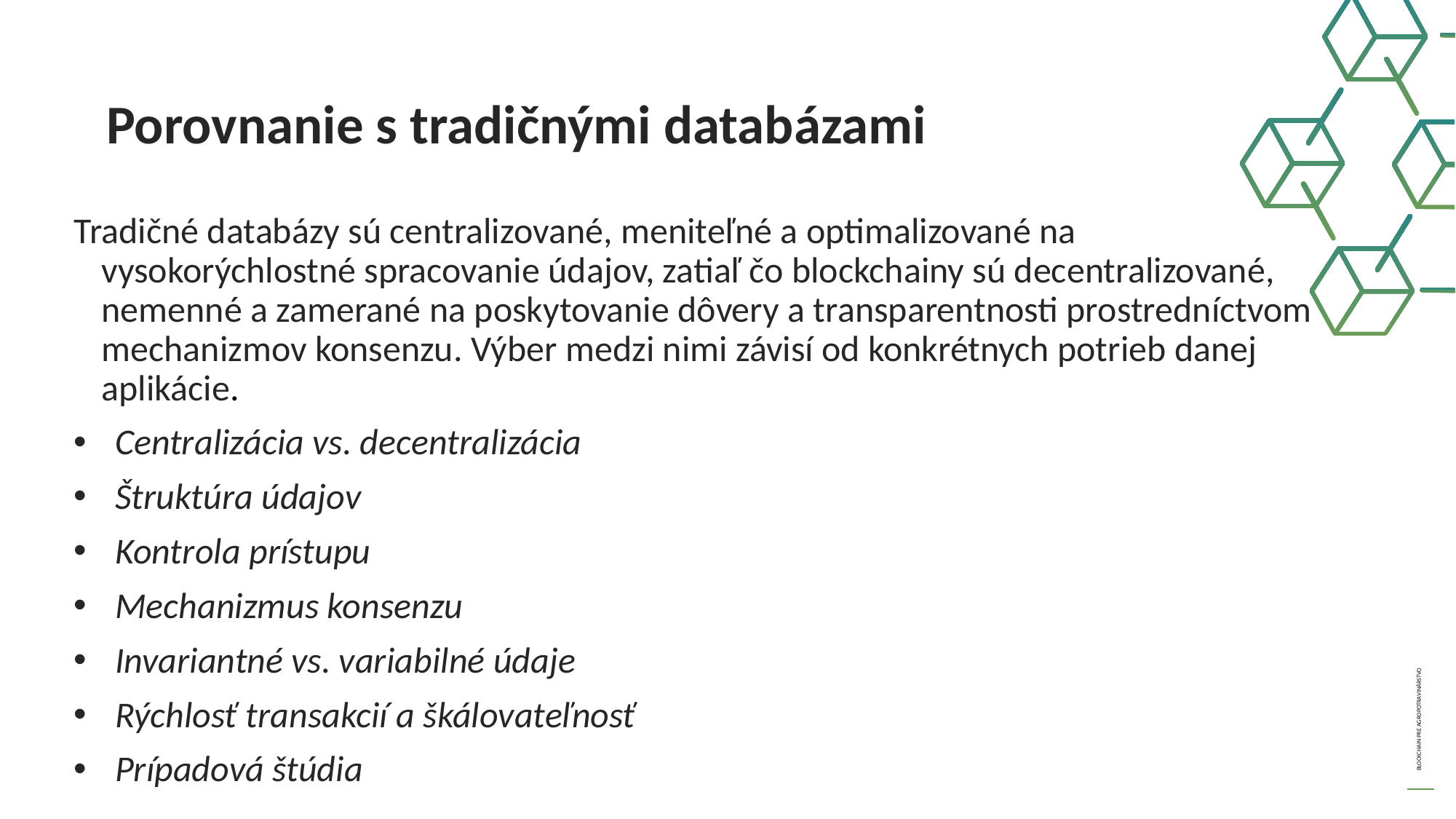

Porovnanie s tradičnými databázami
Tradičné databázy sú centralizované, meniteľné a optimalizované na vysokorýchlostné spracovanie údajov, zatiaľ čo blockchainy sú decentralizované, nemenné a zamerané na poskytovanie dôvery a transparentnosti prostredníctvom mechanizmov konsenzu. Výber medzi nimi závisí od konkrétnych potrieb danej aplikácie.
Centralizácia vs. decentralizácia
Štruktúra údajov
Kontrola prístupu
Mechanizmus konsenzu
Invariantné vs. variabilné údaje
Rýchlosť transakcií a škálovateľnosť
Prípadová štúdia